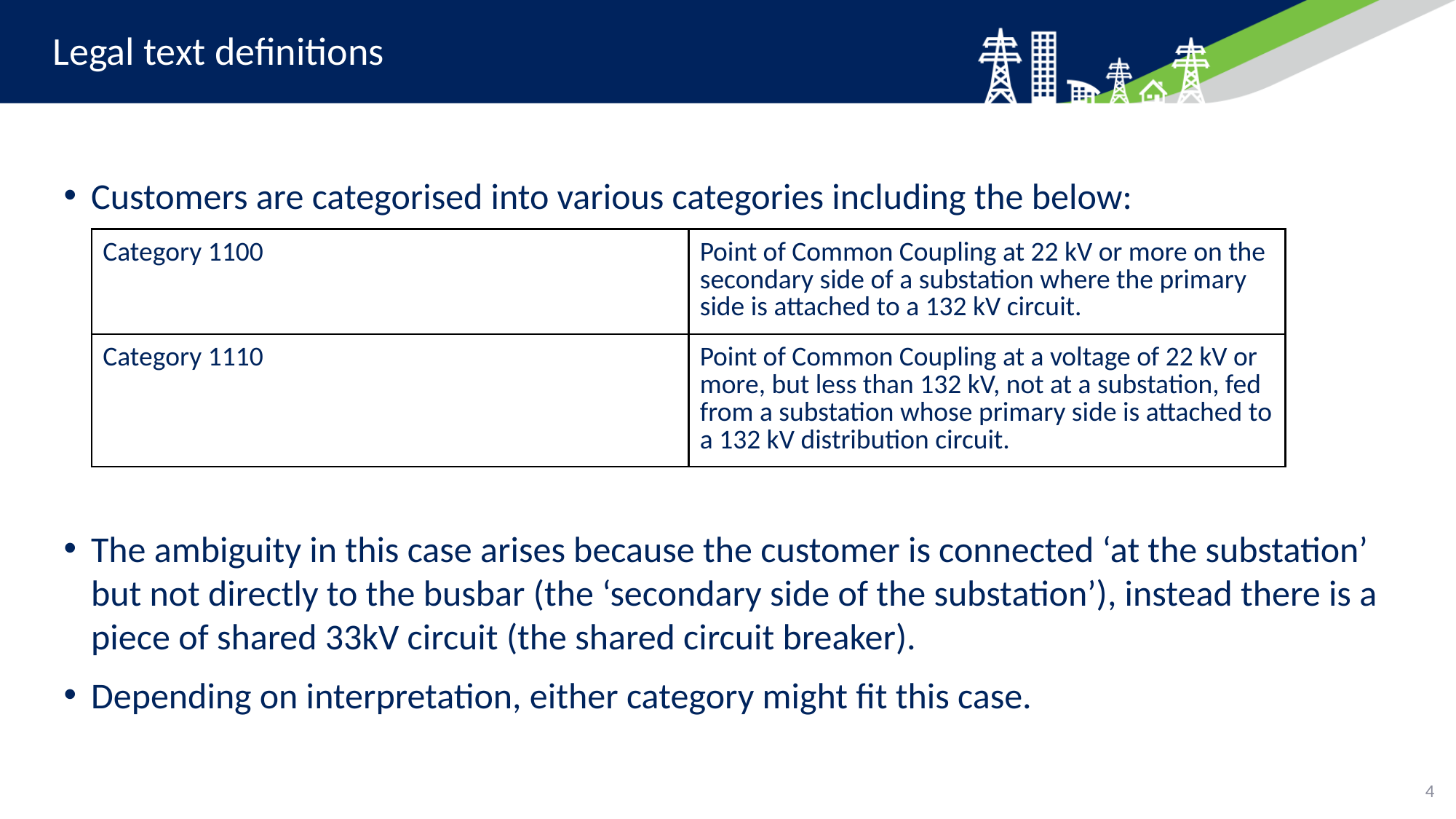

# Legal text definitions
Customers are categorised into various categories including the below:

The ambiguity in this case arises because the customer is connected ‘at the substation’ but not directly to the busbar (the ‘secondary side of the substation’), instead there is a piece of shared 33kV circuit (the shared circuit breaker).
Depending on interpretation, either category might fit this case.

| Category 1100 | Point of Common Coupling at 22 kV or more on the secondary side of a substation where the primary side is attached to a 132 kV circuit. |
| --- | --- |
| Category 1110 | Point of Common Coupling at a voltage of 22 kV or more, but less than 132 kV, not at a substation, fed from a substation whose primary side is attached to a 132 kV distribution circuit. |
4